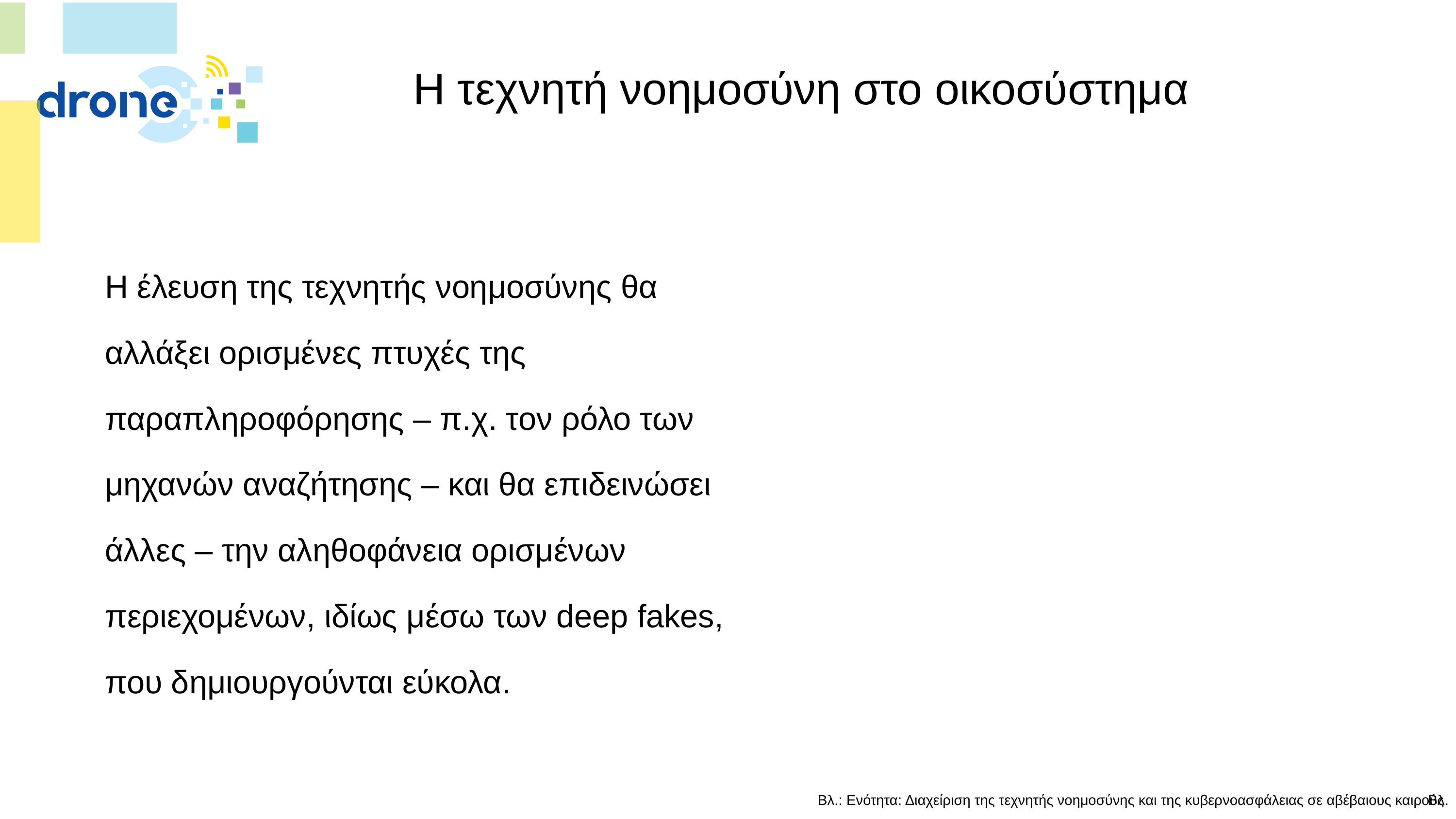

# Η τεχνητή νοημοσύνη στο οικοσύστημα

Η έλευση της τεχνητής νοημοσύνης θα αλλάξει ορισμένες πτυχές της παραπληροφόρησης – π.χ. τον ρόλο των μηχανών αναζήτησης – και θα επιδεινώσει άλλες – την αληθοφάνεια ορισμένων περιεχομένων, ιδίως μέσω των deep fakes, που δημιουργούνται εύκολα.
Βλ.
Βλ.: Ενότητα: Διαχείριση της τεχνητής νοημοσύνης και της κυβερνοασφάλειας σε αβέβαιους καιρούς